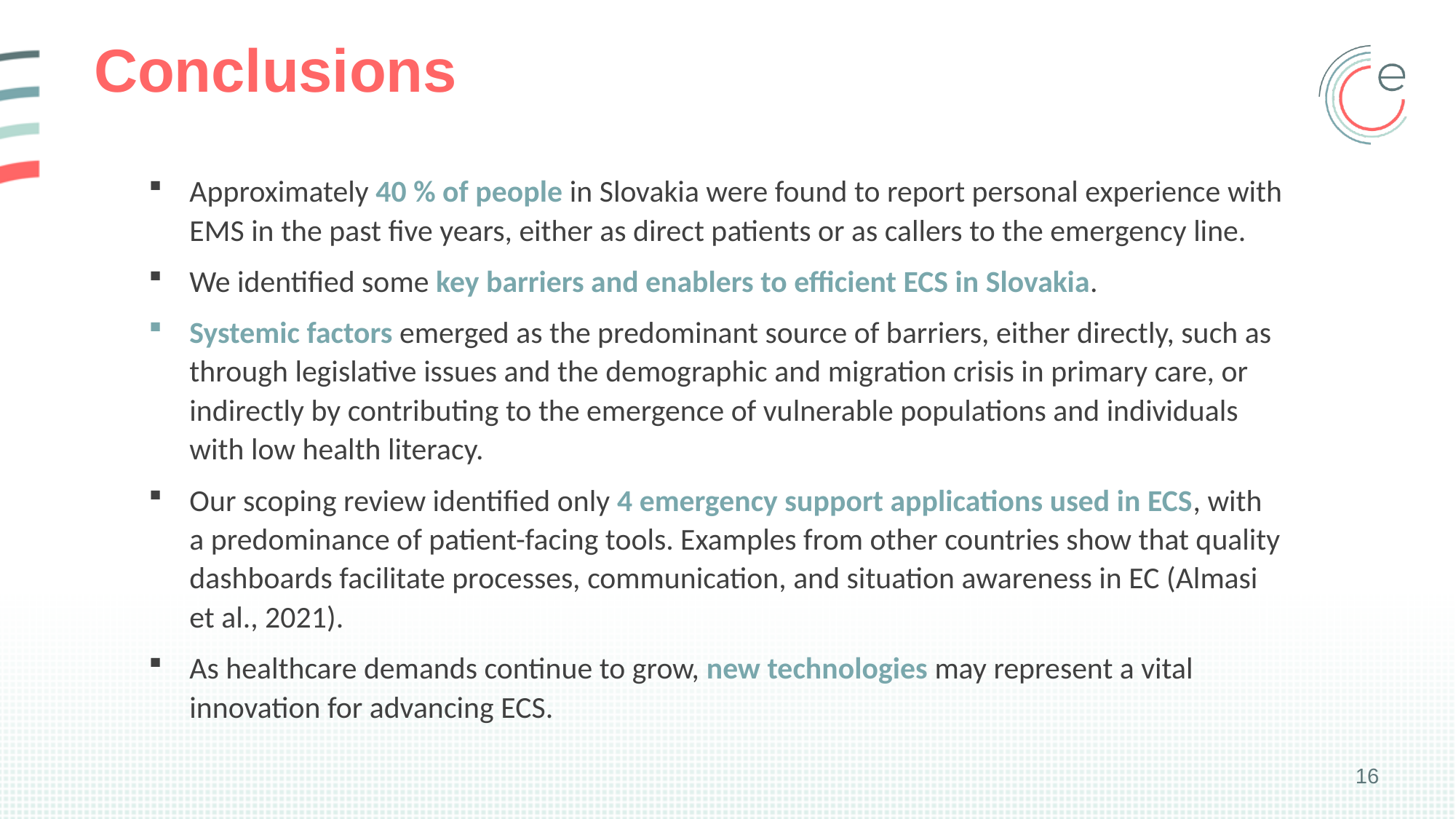

# Conclusions

Approximately 40 % of people in Slovakia were found to report personal experience with EMS in the past five years, either as direct patients or as callers to the emergency line.
We identified some key barriers and enablers to efficient ECS in Slovakia.
Systemic factors emerged as the predominant source of barriers, either directly, such as through legislative issues and the demographic and migration crisis in primary care, or indirectly by contributing to the emergence of vulnerable populations and individuals with low health literacy.
Our scoping review identified only 4 emergency support applications used in ECS, with
a predominance of patient-facing tools. Examples from other countries show that quality dashboards facilitate processes, communication, and situation awareness in EC (Almasi et al., 2021).
As healthcare demands continue to grow, new technologies may represent a vital innovation for advancing ECS.